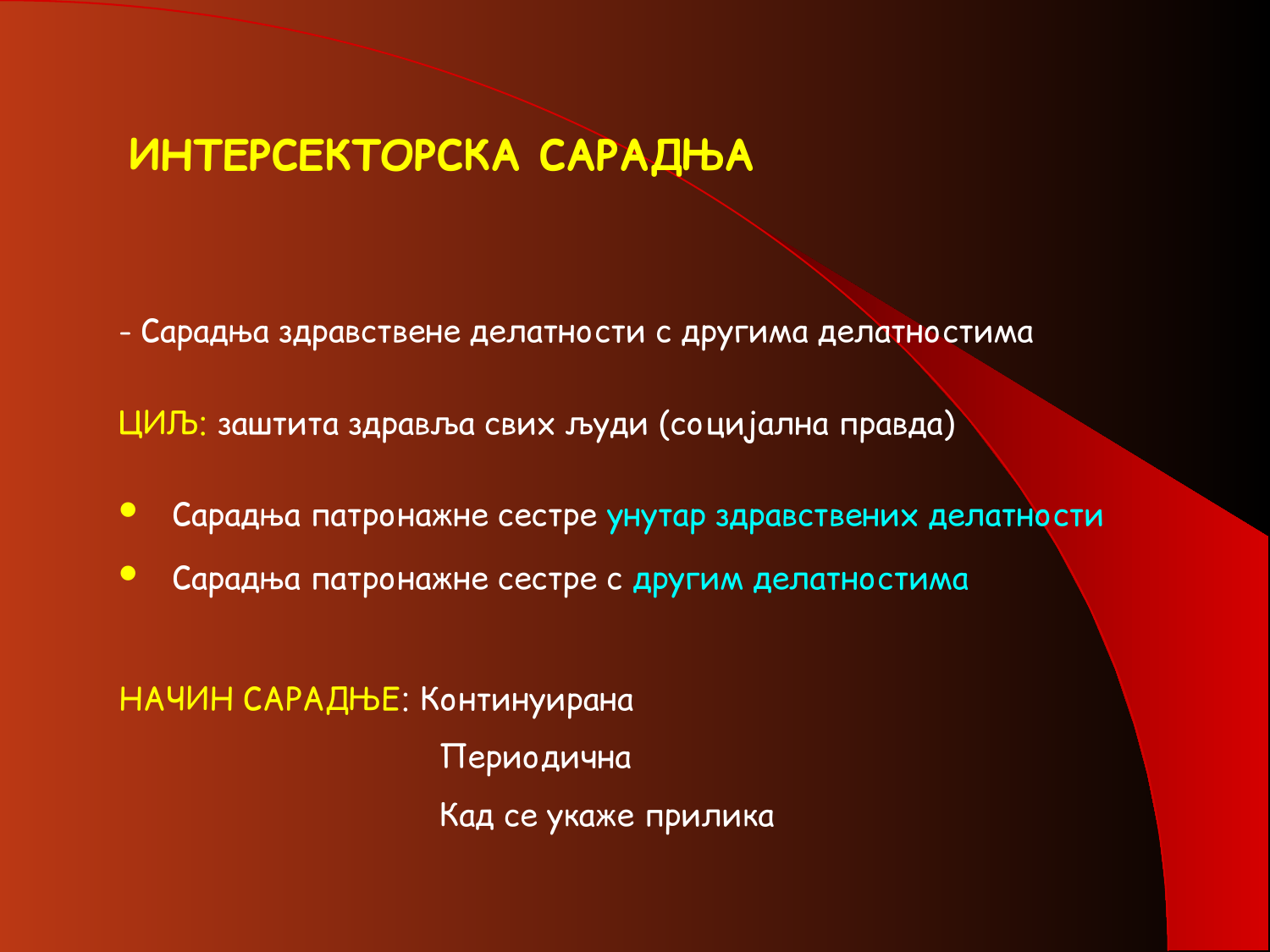

# ИНТЕРСЕКТОРСКА САРАДЊА
- Сарадња здравствене делатности с другима делатностима

ЦИЉ: заштита здравља свих људи (социјална правда)

   Сарадња патронажне сестре унутар здравствених делатности
   Сарадња патронажне сестре с другим делатностима

НАЧИН САРАДЊЕ: Континуирана
		       Периодична
		       Кад се укаже прилика